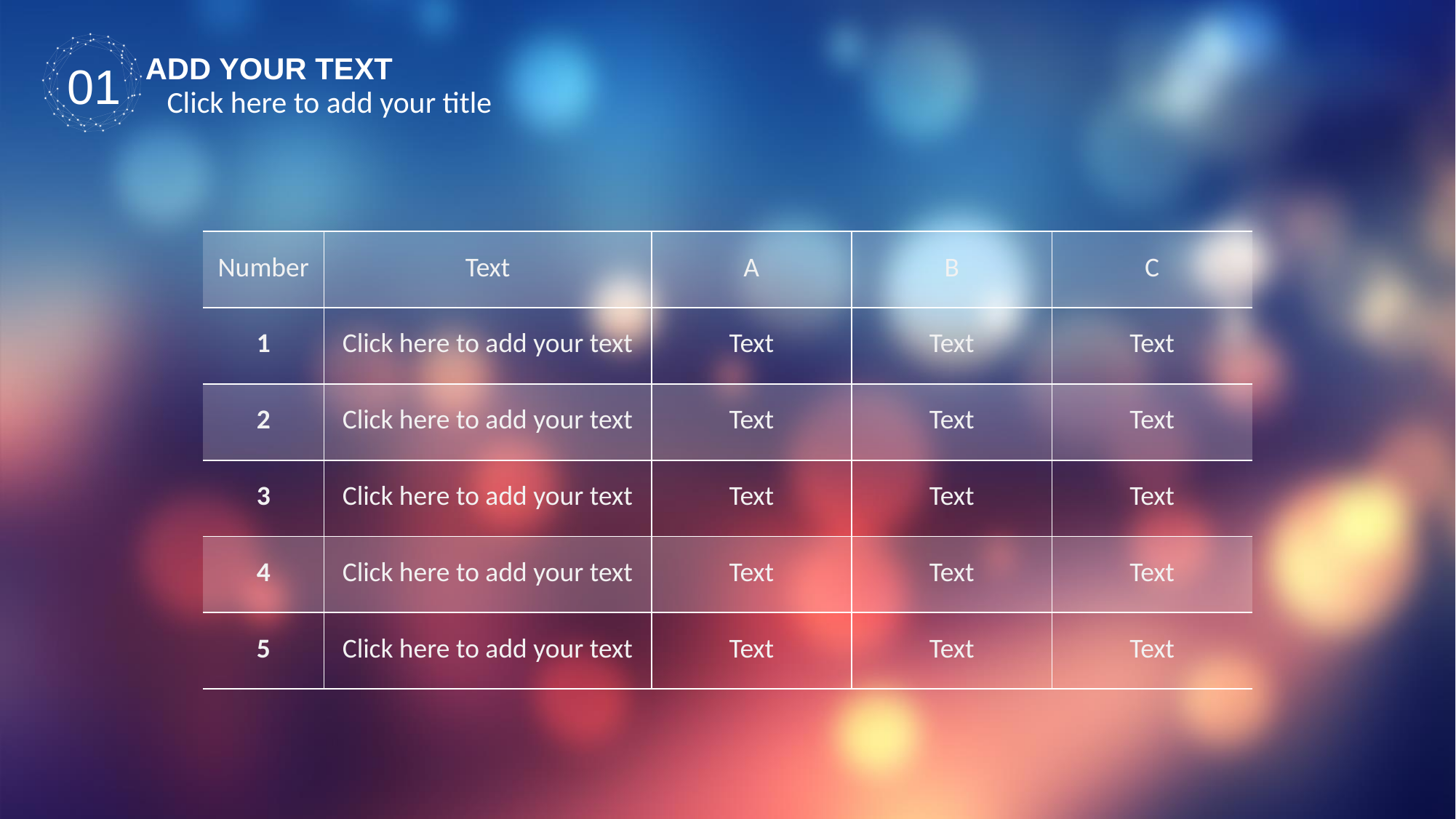

ADD YOUR TEXT
01
Click here to add your title
| Number | Text | A | B | C |
| --- | --- | --- | --- | --- |
| 1 | Click here to add your text | Text | Text | Text |
| 2 | Click here to add your text | Text | Text | Text |
| 3 | Click here to add your text | Text | Text | Text |
| 4 | Click here to add your text | Text | Text | Text |
| 5 | Click here to add your text | Text | Text | Text |